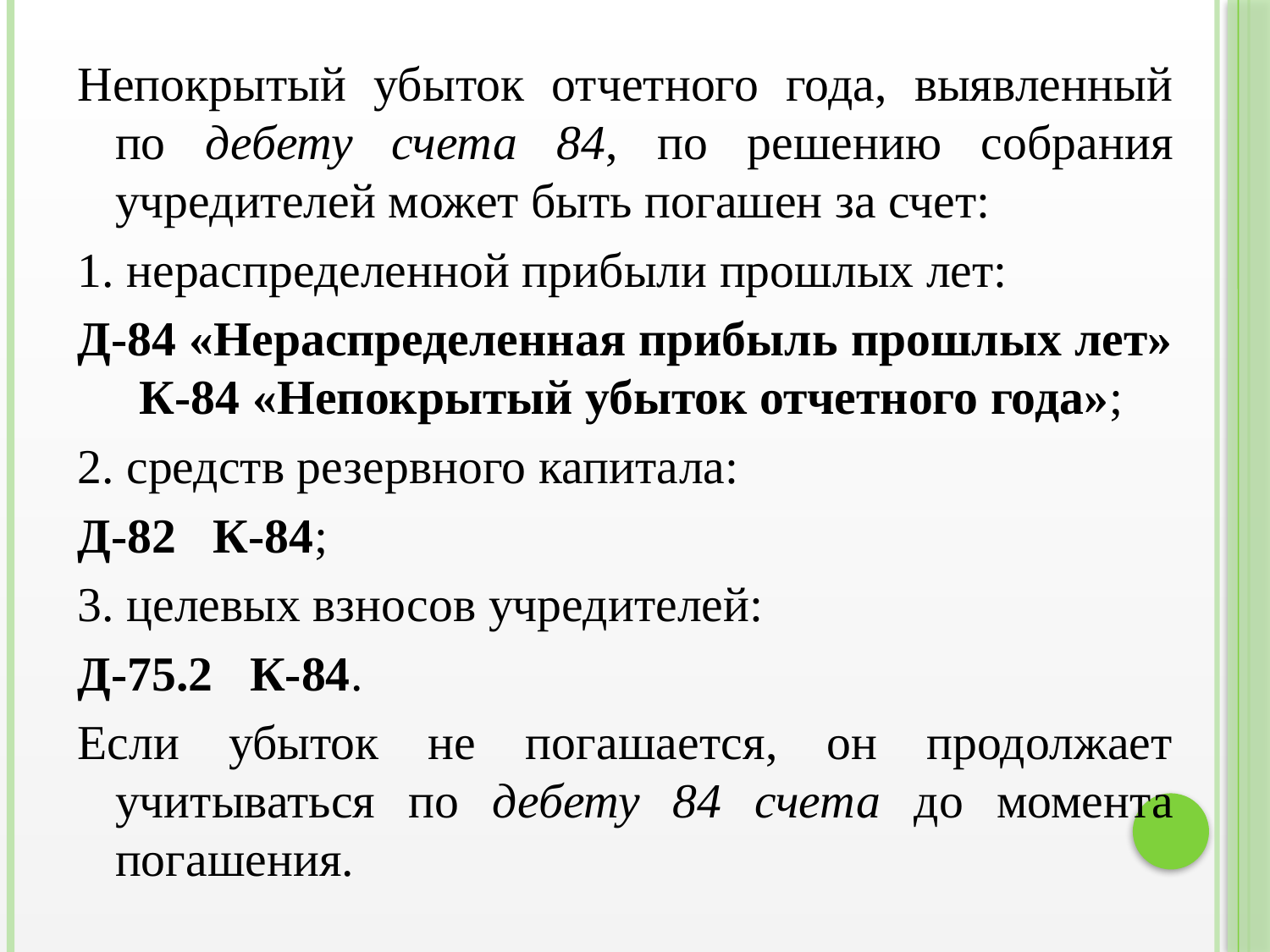

Непокрытый убыток отчетного года, выявленный по дебету счета 84, по решению собрания учредителей может быть погашен за счет:
1. нераспределенной прибыли прошлых лет:
Д-84 «Нераспределенная прибыль прошлых лет»   К-84 «Непокрытый убыток отчетного года»;
2. средств резервного капитала:
Д-82   К-84;
3. целевых взносов учредителей:
Д-75.2   К-84.
Если убыток не погашается, он продолжает учитываться по дебету 84 счета до момента погашения.